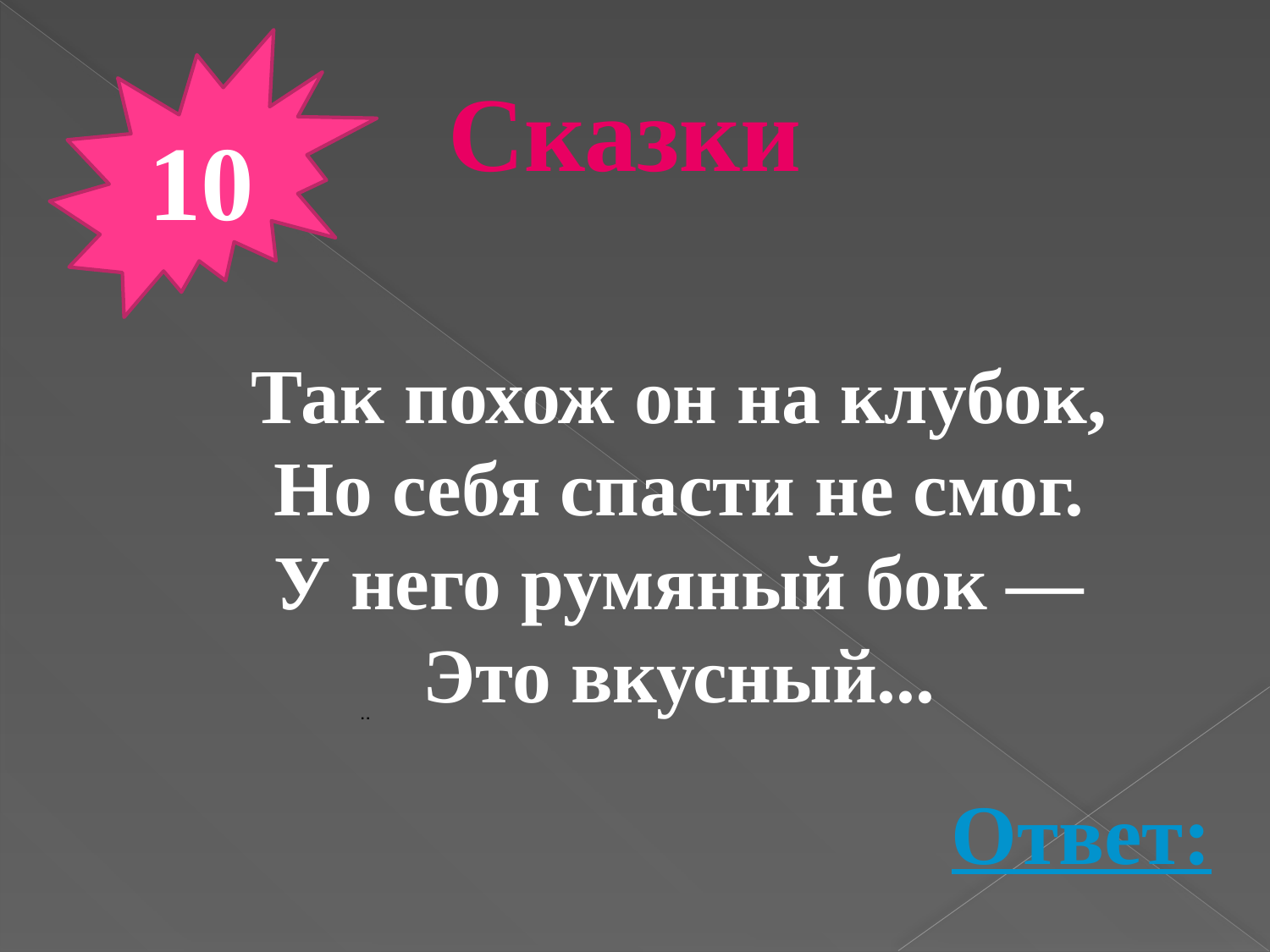

10
Сказки
Так похож он на клубок,
Но себя спасти не смог.
У него румяный бок —
Это вкусный...

..
Ответ: